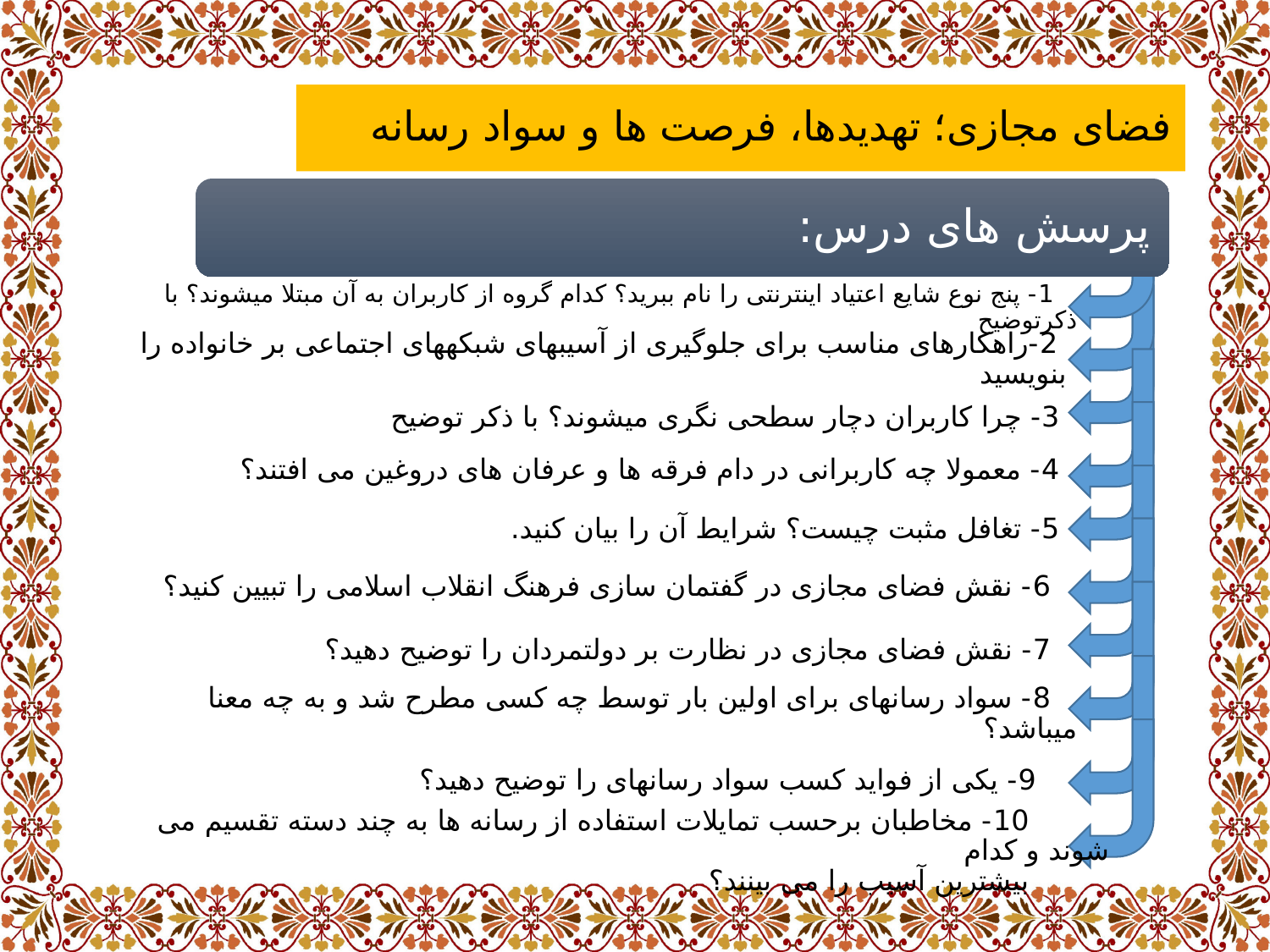

ابعاد وجودی انسان
فضای مجازی؛ تهدیدها، فرصت ها و سواد رسانه
پرسش های درس:

# 1- پنج نوع شایع اعتیاد اینترنتی را نام ببرید؟ کدام گروه از کاربران به آن مبتلا میشوند؟ با ذکرتوضیح

 2-راهکارهای مناسب برای جلوگیری از آسیبهای شبکههای اجتماعی بر خانواده را بنویسید

  3- چرا کاربران دچار سطحی نگری میشوند؟ با ذکر توضیح

  4- معمولا چه کاربرانی در دام فرقه ها و عرفان های دروغین می افتند؟

  5- تغافل مثبت چیست؟ شرایط آن را بیان کنید.

   6- نقش فضای مجازی در گفتمان سازی فرهنگ انقلاب اسلامی را تبیین کنید؟

   7- نقش فضای مجازی در نظارت بر دولتمردان را توضیح دهید؟
   8- سواد رسانهای برای اولین بار توسط چه کسی مطرح شد و به چه معنا میباشد؟

       9- یکی از فواید کسب سواد رسانهای را توضیح دهید؟
         10- مخاطبان برحسب تمایلات استفاده از رسانه ها به چند دسته تقسیم می شوند و کدام
         بیشترین آسیب را می بینند؟